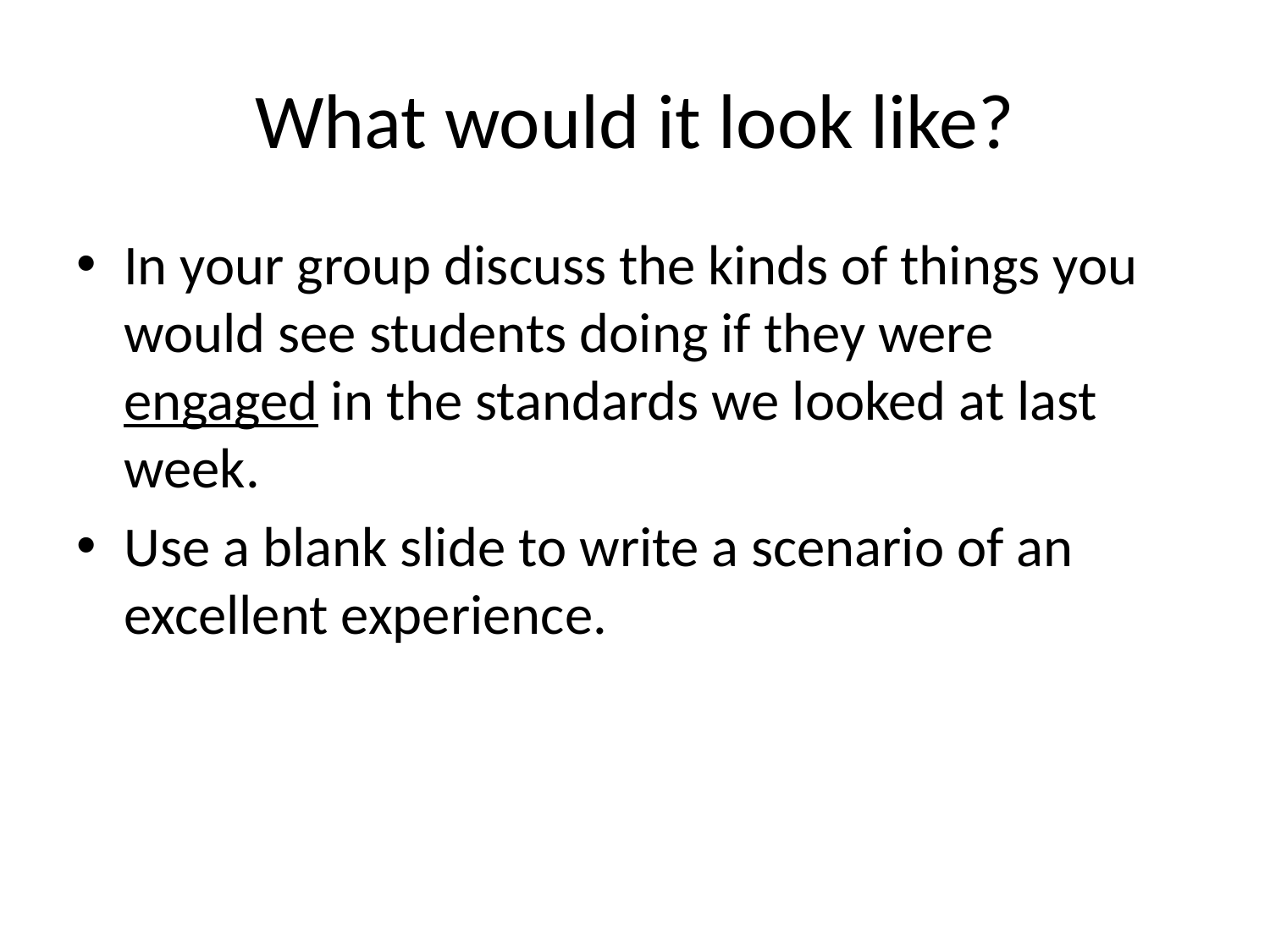

# What would it look like?
In your group discuss the kinds of things you would see students doing if they were engaged in the standards we looked at last week.
Use a blank slide to write a scenario of an excellent experience.